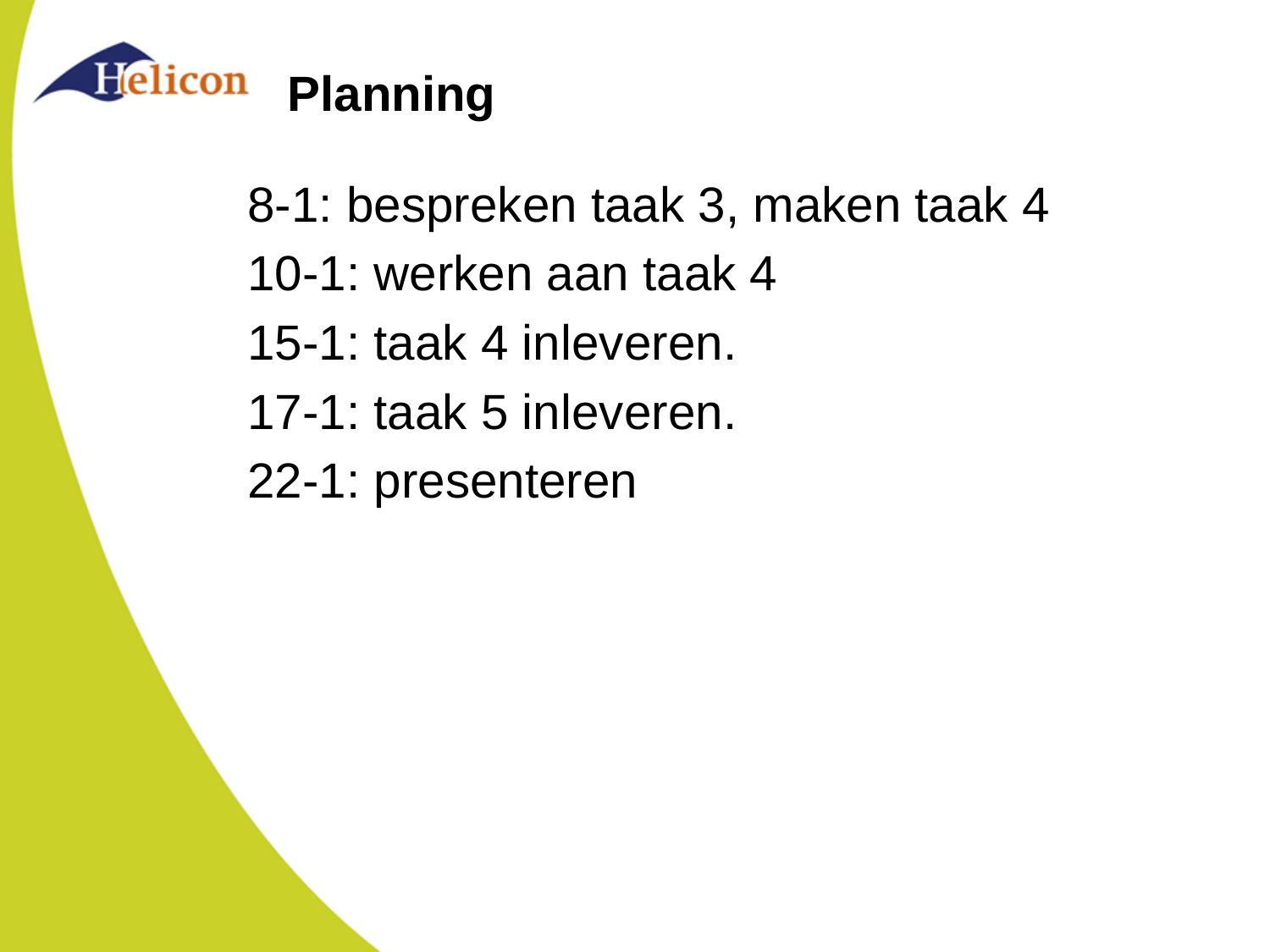

# Planning
8-1: bespreken taak 3, maken taak 4
10-1: werken aan taak 4
15-1: taak 4 inleveren.
17-1: taak 5 inleveren.
22-1: presenteren